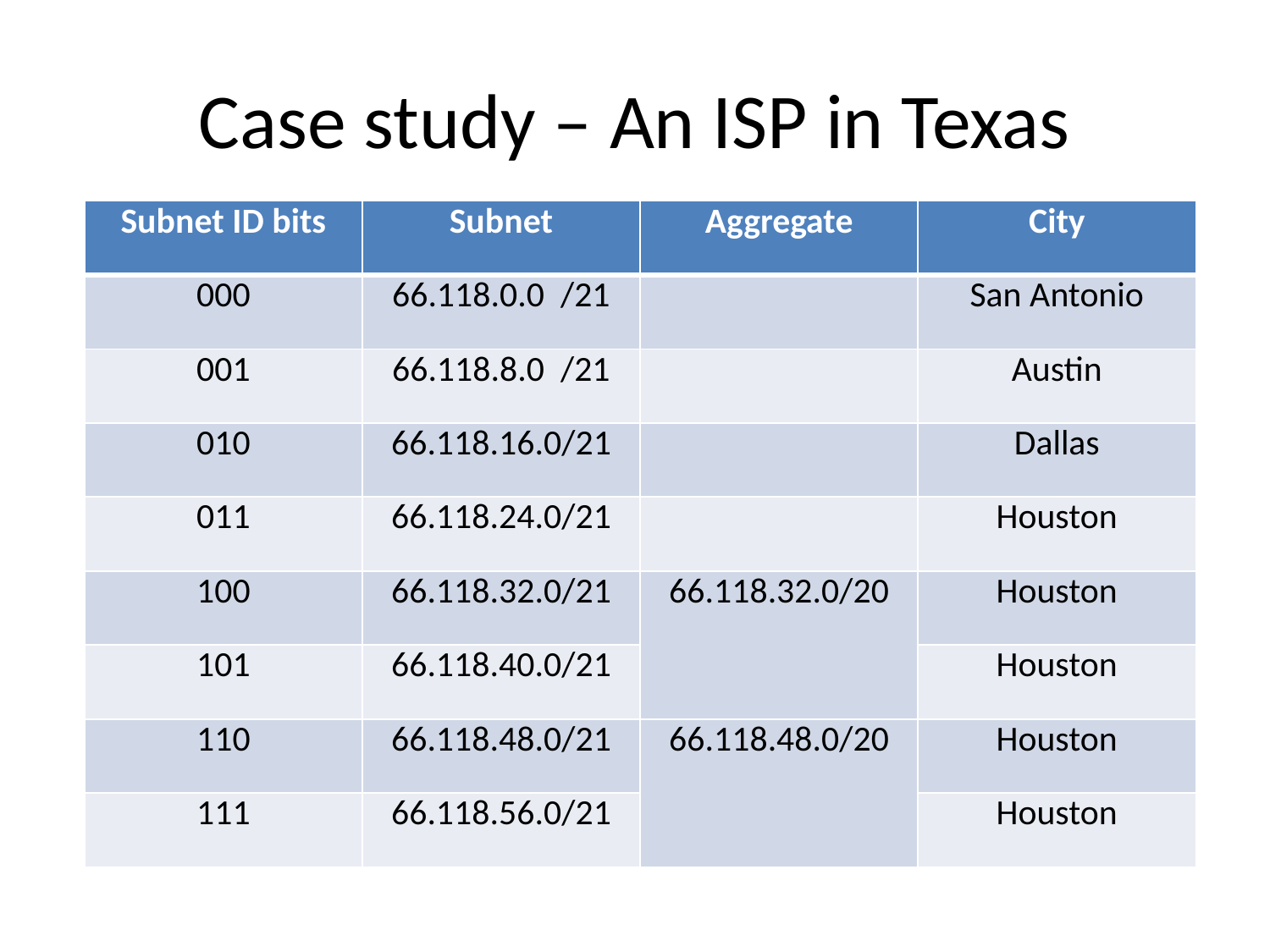

# Case study – An ISP in Texas
| Subnet ID bits | Subnet | Aggregate | City |
| --- | --- | --- | --- |
| 000 | 66.118.0.0 /21 |  | San Antonio |
| 001 | 66.118.8.0 /21 |  | Austin |
| 010 | 66.118.16.0/21 |  | Dallas |
| 011 | 66.118.24.0/21 |  | Houston |
| 100 | 66.118.32.0/21 | 66.118.32.0/20 | Houston |
| 101 | 66.118.40.0/21 |  | Houston |
| 110 | 66.118.48.0/21 | 66.118.48.0/20 | Houston |
| 111 | 66.118.56.0/21 |  | Houston |